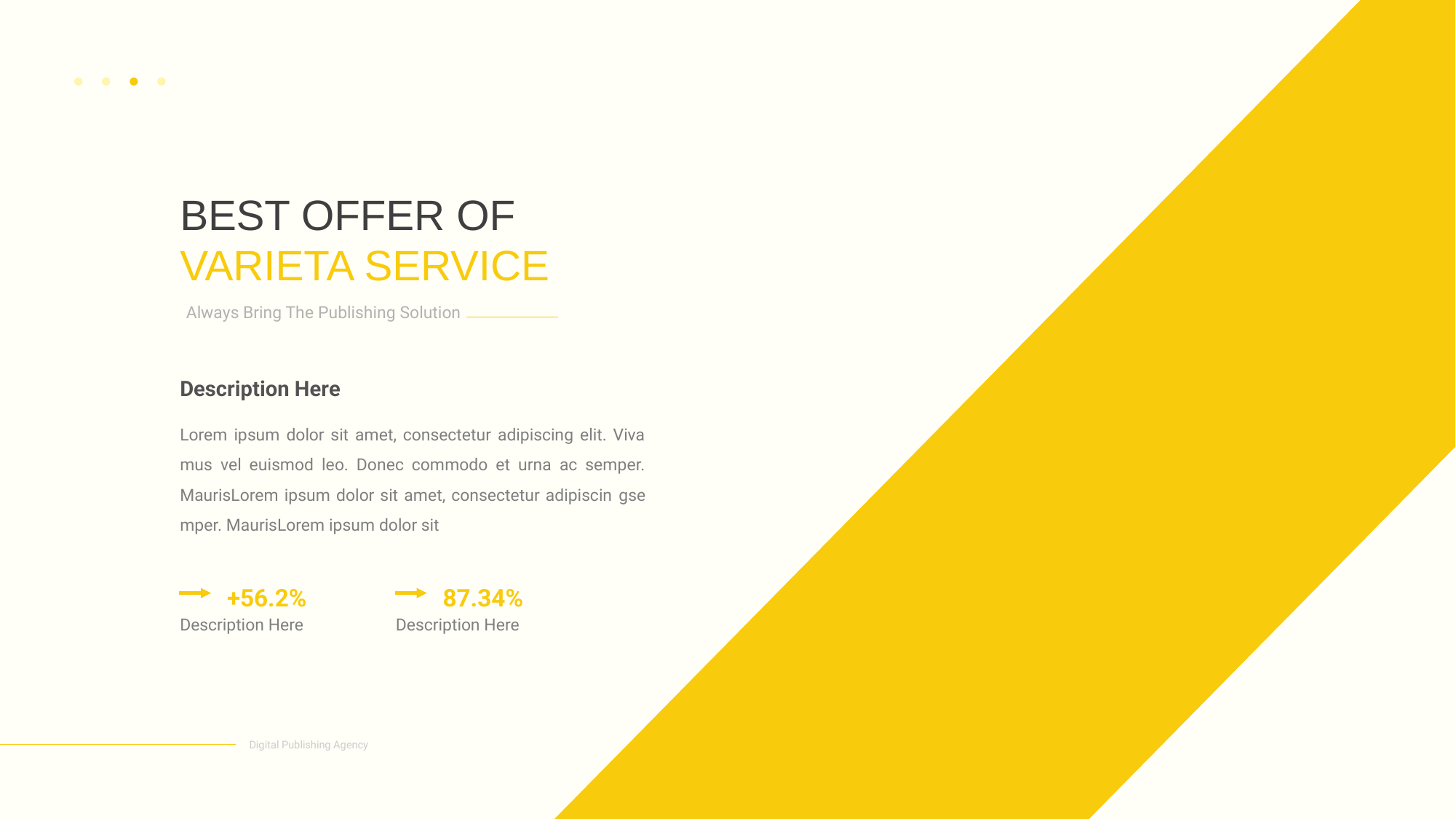

BEST OFFER OF
VARIETA SERVICE
Always Bring The Publishing Solution
Description Here
Lorem ipsum dolor sit amet, consectetur adipiscing elit. Viva mus vel euismod leo. Donec commodo et urna ac semper. MaurisLorem ipsum dolor sit amet, consectetur adipiscin gse mper. MaurisLorem ipsum dolor sit
+56.2%
87.34%
Description Here
Description Here
Digital Publishing Agency